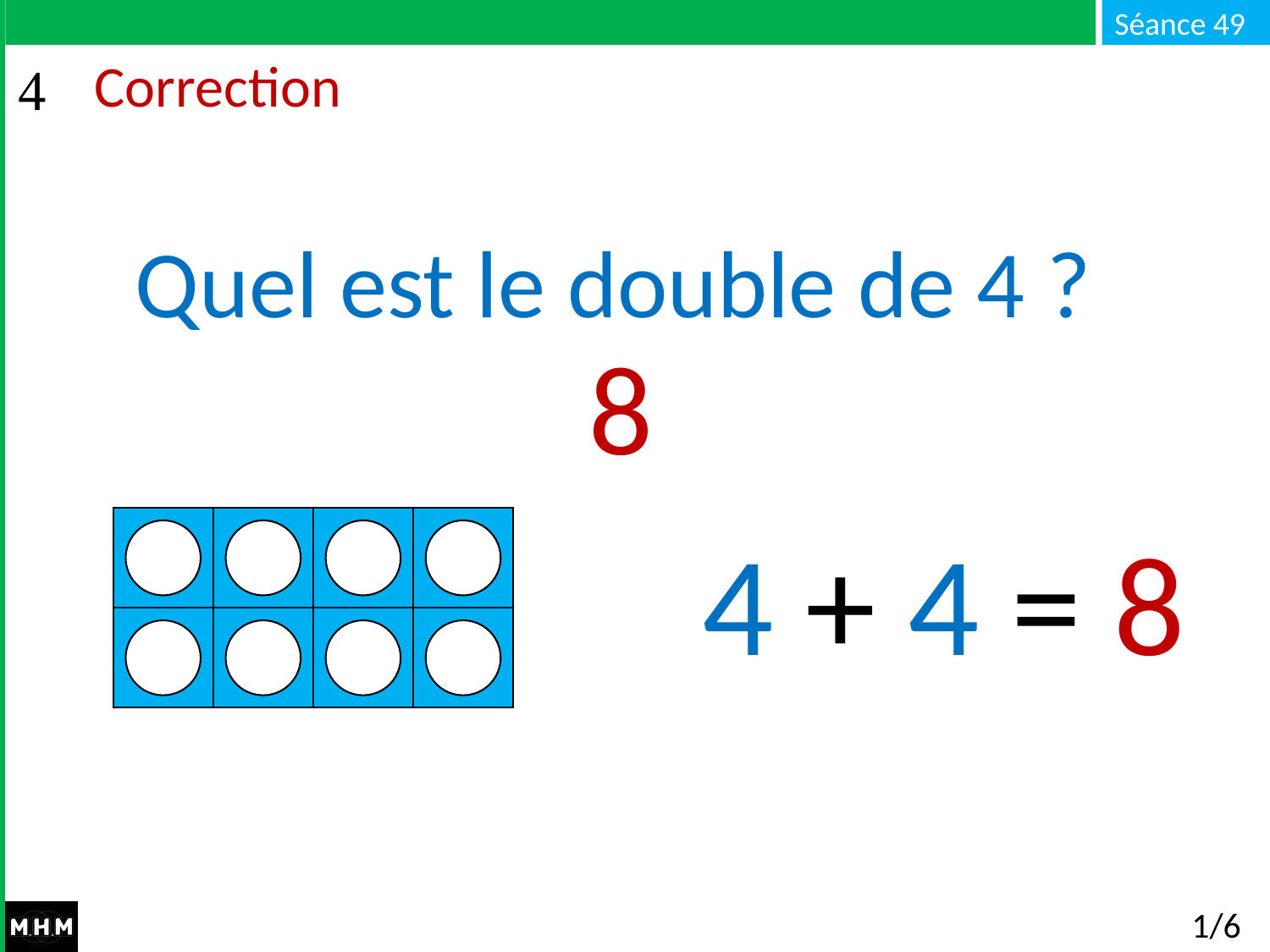

# Correction
Quel est le double de 4 ?
8

4 + 4 = 8
1/6